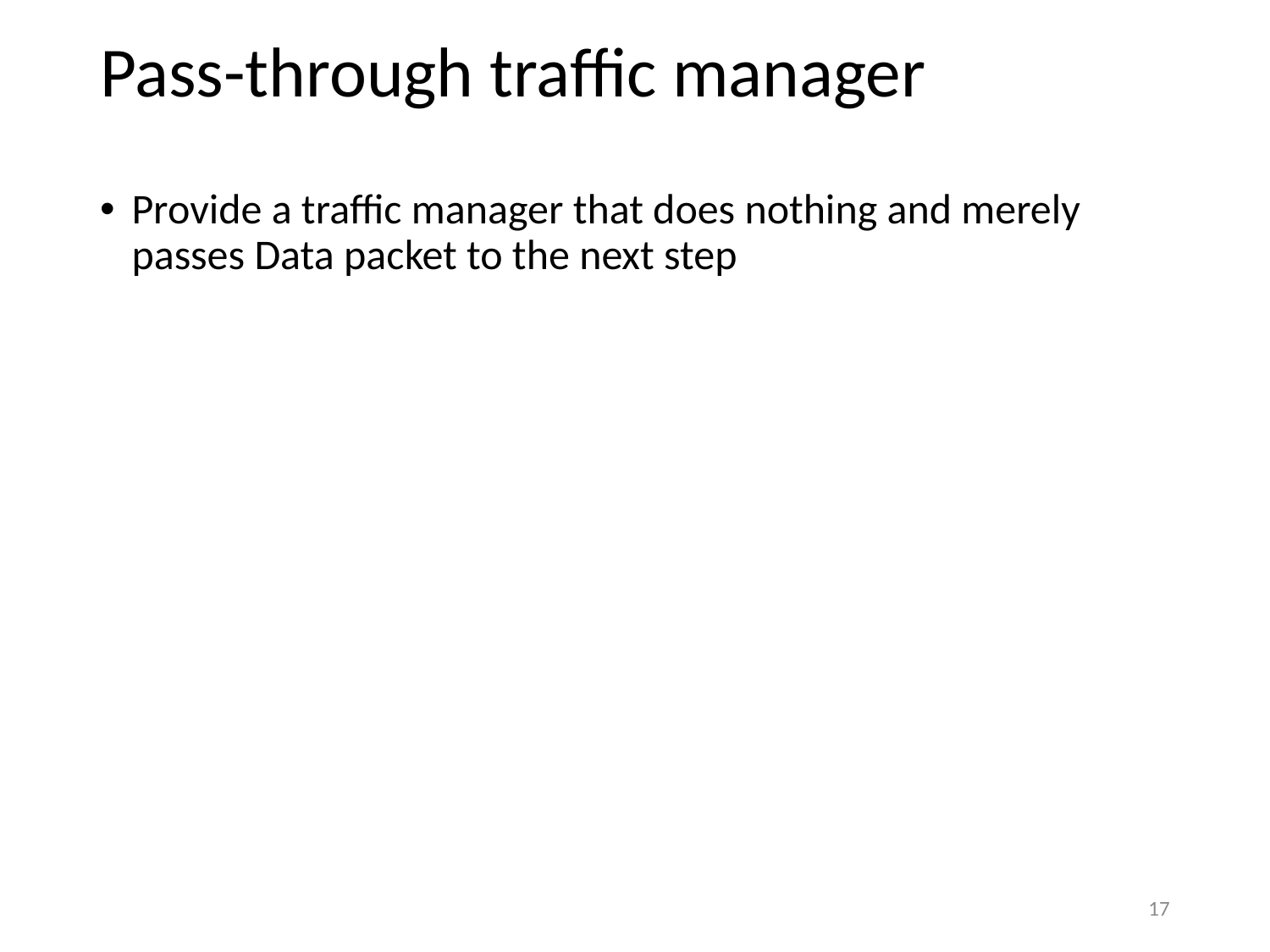

# Pass-through traffic manager
Provide a traffic manager that does nothing and merely passes Data packet to the next step
17